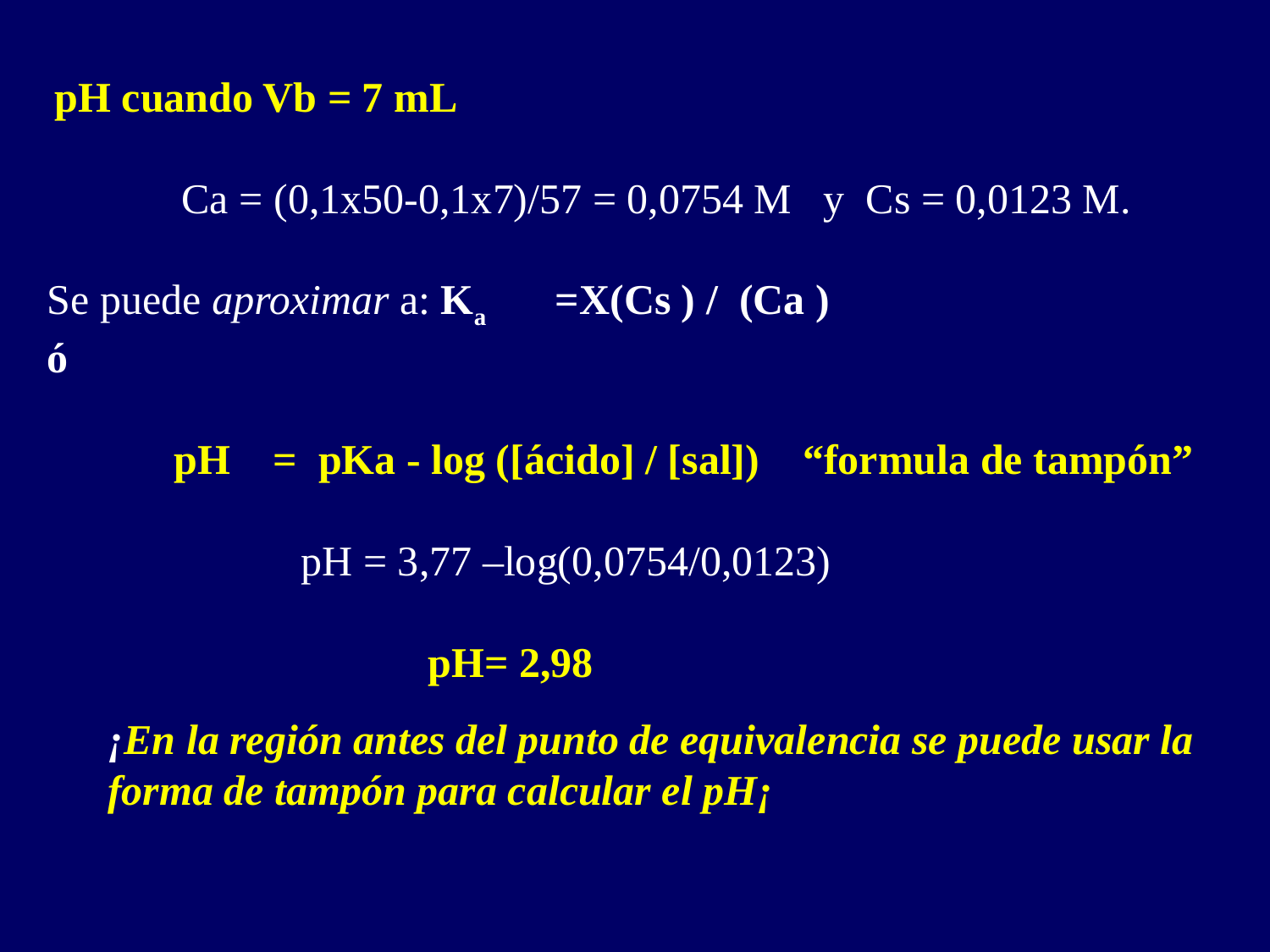

pH cuando Vb = 7 mL

	Ca = (0,1x50-0,1x7)/57 = 0,0754 M   y  Cs = 0,0123 M.
Se puede aproximar a: Ka	=X(Cs ) /  (Ca )
ó

	pH    =  pKa - log ([ácido] / [sal])    “formula de tampón”

 		pH = 3,77 –log(0,0754/0,0123)

			pH= 2,98
¡En la región antes del punto de equivalencia se puede usar la forma de tampón para calcular el pH¡